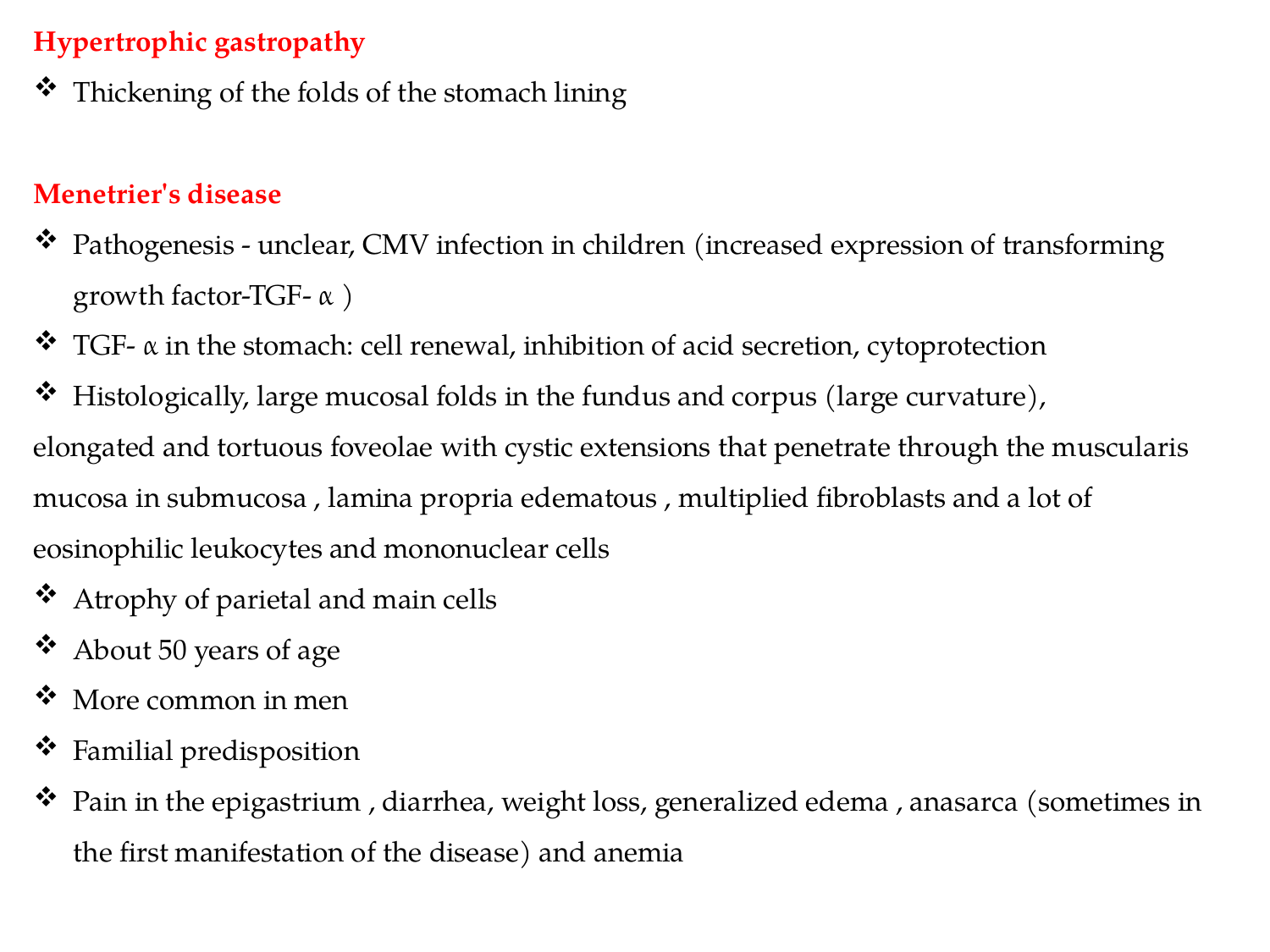

Hypertrophic gastropathy
Thickening of the folds of the stomach lining

Menetrier's disease
Pathogenesis - unclear, CMV infection in children (increased expression of transforming growth factor-TGF- α )
TGF- α in the stomach: cell renewal, inhibition of acid secretion, cytoprotection
Histologically, large mucosal folds in the fundus and corpus (large curvature),
elongated and tortuous foveolae with cystic extensions that penetrate through the muscularis mucosa in submucosa , lamina propria edematous , multiplied fibroblasts and a lot of eosinophilic leukocytes and mononuclear cells
Atrophy of parietal and main cells
About 50 years of age
More common in men
Familial predisposition
Pain in the epigastrium , diarrhea, weight loss, generalized edema , anasarca (sometimes in the first manifestation of the disease) and anemia